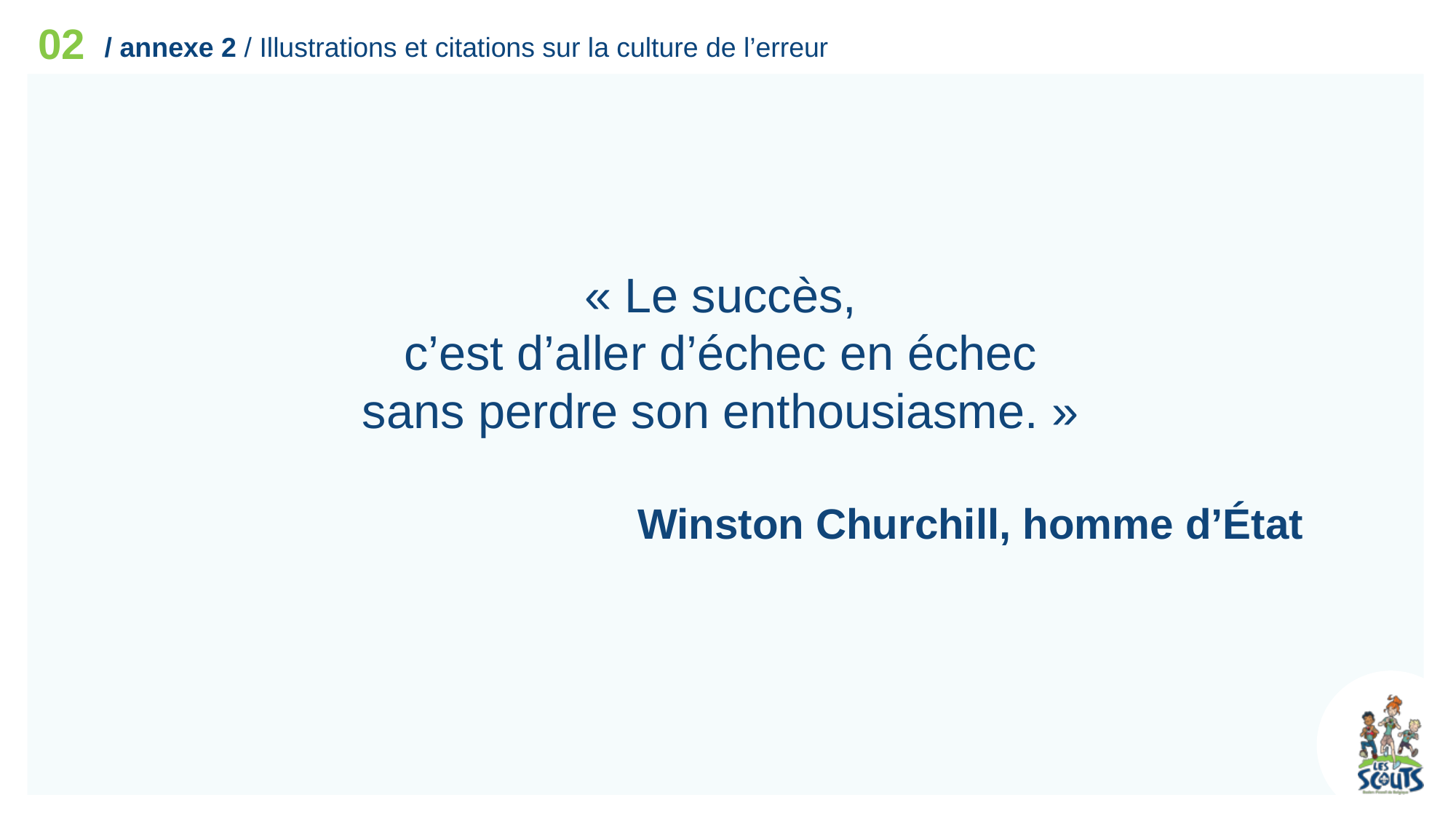

02
/ annexe 2 / Illustrations et citations sur la culture de l’erreur
« Le succès,
c’est d’aller d’échec en échec
sans perdre son enthousiasme. »

Winston Churchill, homme d’État